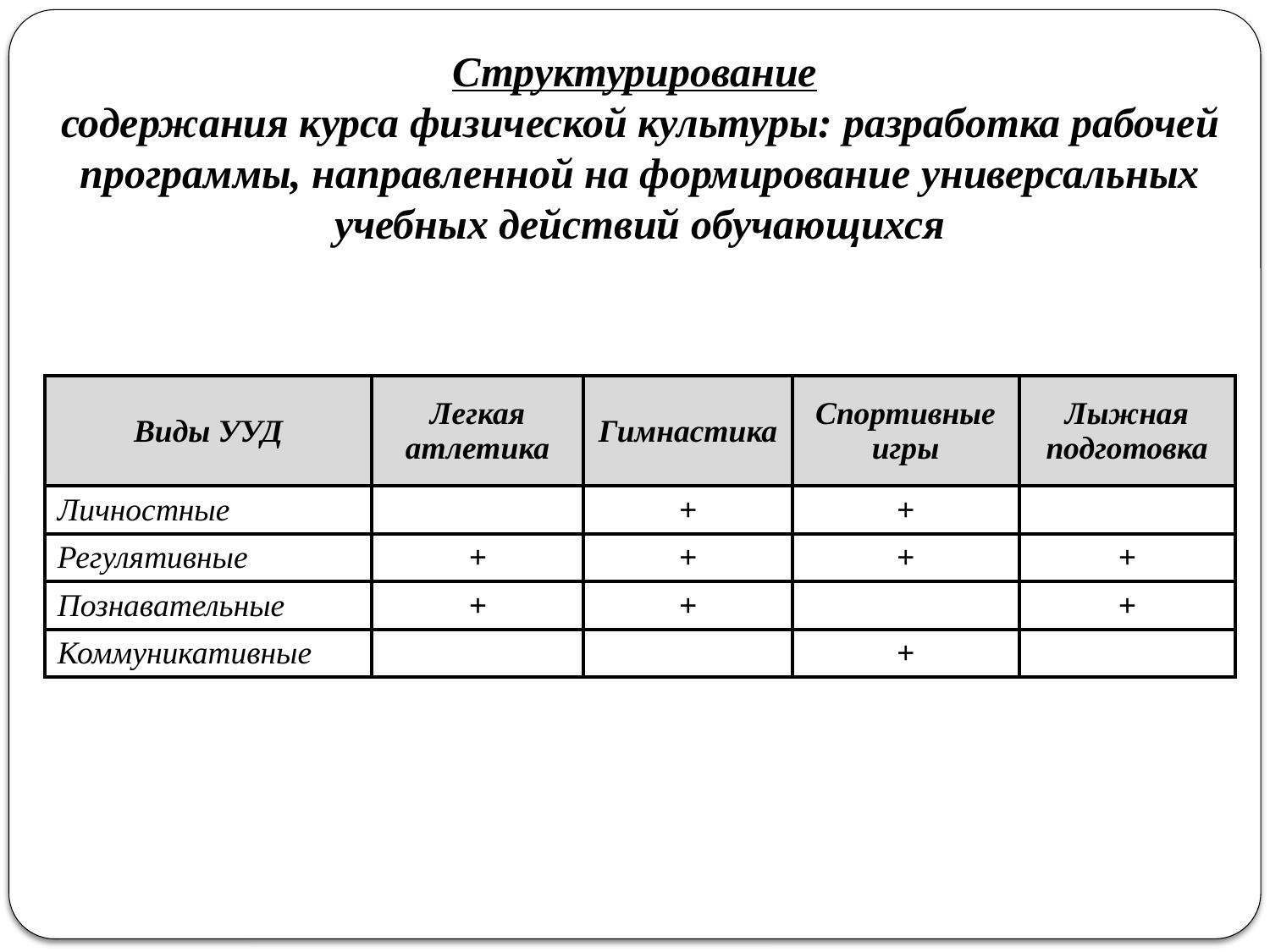

# Структурирование содержания курса физической культуры: разработка рабочей программы, направленной на формирование универсальных учебных действий обучающихся
| Виды УУД | Легкая атлетика | Гимнастика | Спортивные игры | Лыжная подготовка |
| --- | --- | --- | --- | --- |
| Личностные |  | + | + |  |
| Регулятивные | + | + | + | + |
| Познавательные | + | + |  | + |
| Коммуникативные |  |  | + |  |